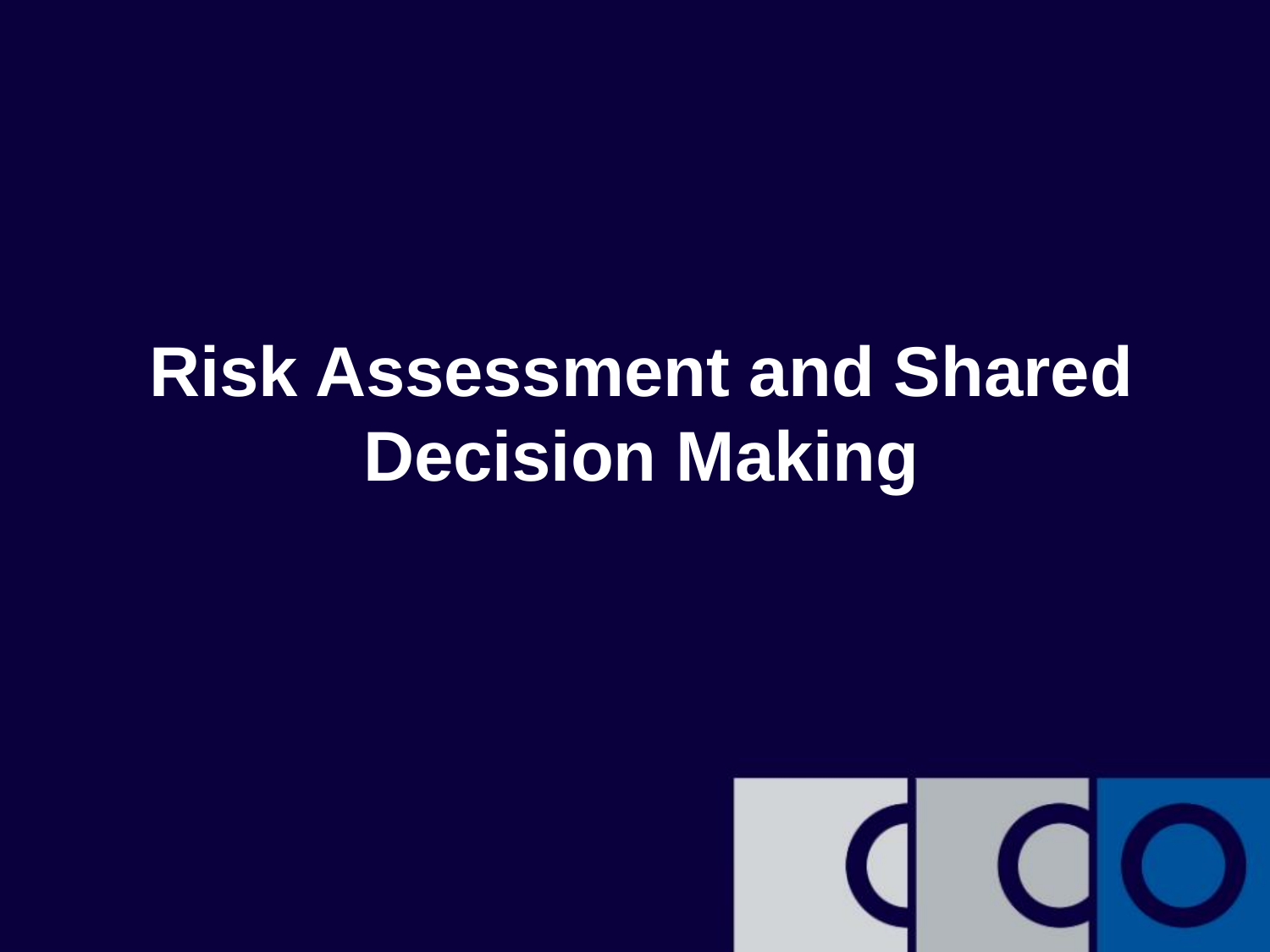

# Risk Assessment and Shared Decision Making